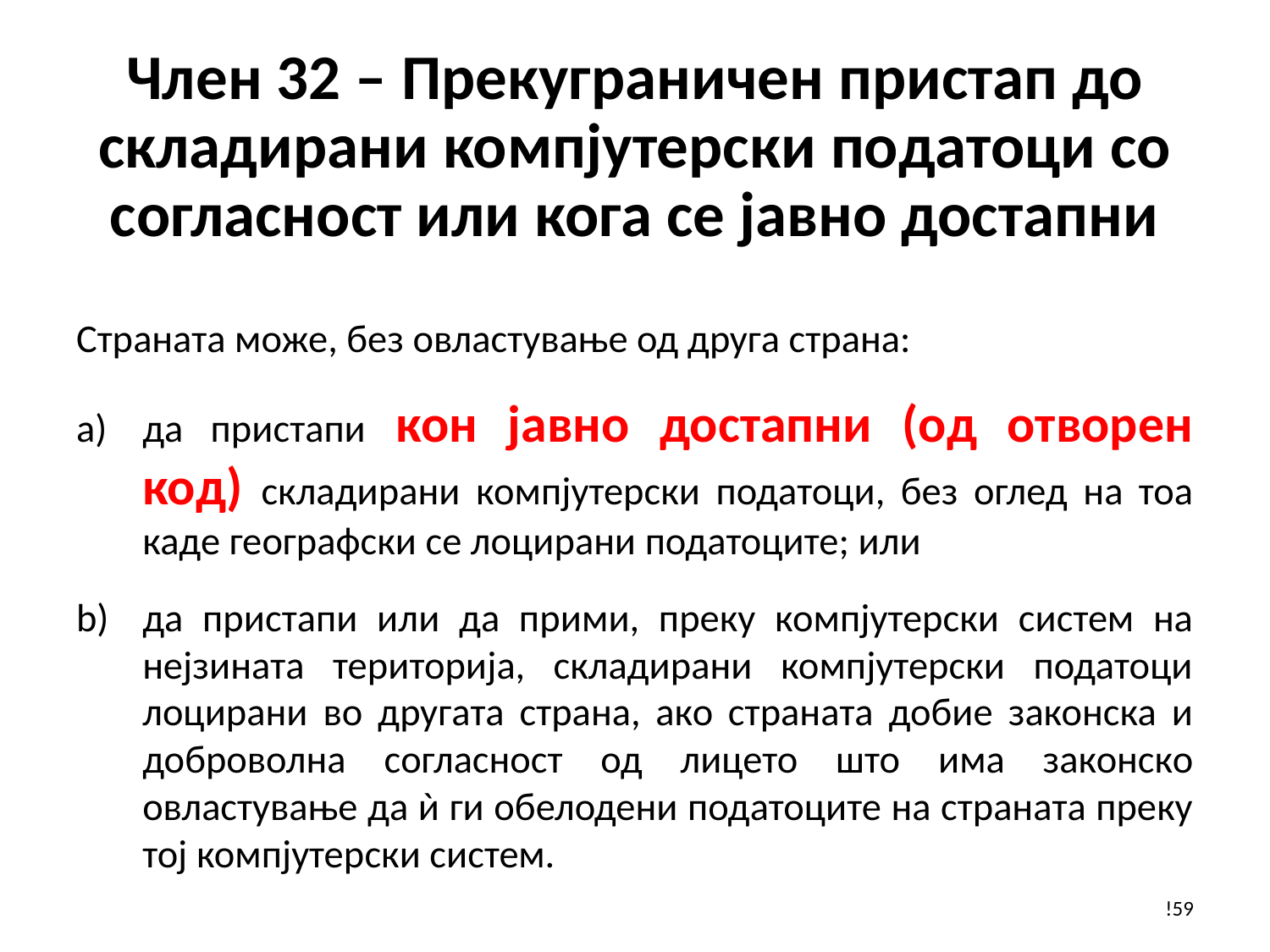

# Член 32 – Прекуграничен пристап до складирани компјутерски податоци со согласност или кога се јавно достапни
Страната може, без овластување од друга страна:
да пристапи кон јавно достапни (од отворен код) складирани компјутерски податоци, без оглед на тоа каде географски се лоцирани податоците; или
да пристапи или да прими, преку компјутерски систем на нејзината територија, складирани компјутерски податоци лоцирани во другата страна, ако страната добие законска и доброволна согласност од лицето што има законско овластување да ѝ ги обелодени податоците на страната преку тој компјутерски систем.
!59